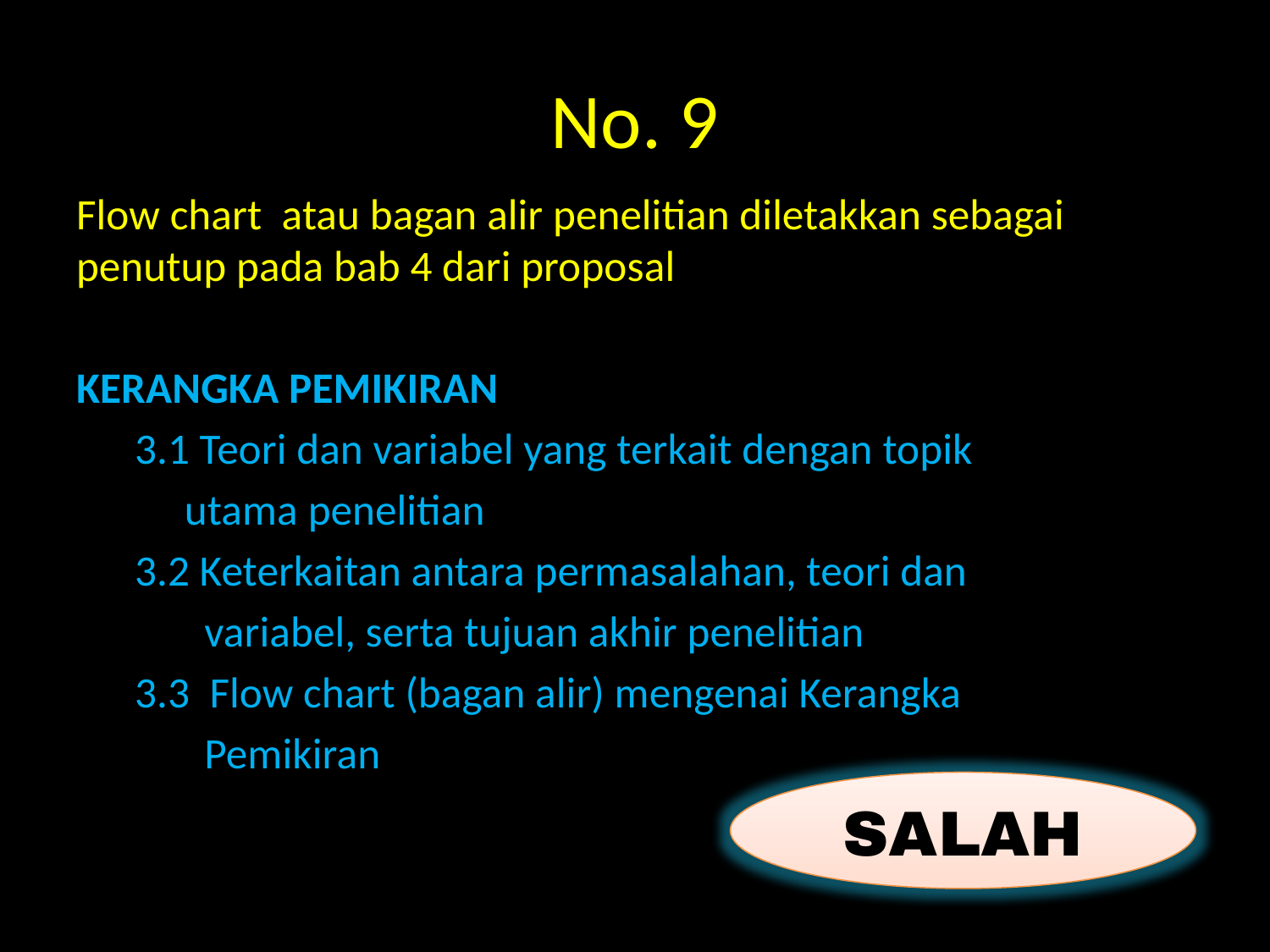

# No. 9
Flow chart  atau bagan alir penelitian diletakkan sebagai penutup pada bab 4 dari proposal

KERANGKA PEMIKIRAN
	3.1 Teori dan variabel yang terkait dengan topik
		     utama penelitian
	3.2 Keterkaitan antara permasalahan, teori dan
 	       variabel, serta tujuan akhir penelitian
	3.3  Flow chart (bagan alir) mengenai Kerangka
	       Pemikiran

SALAH